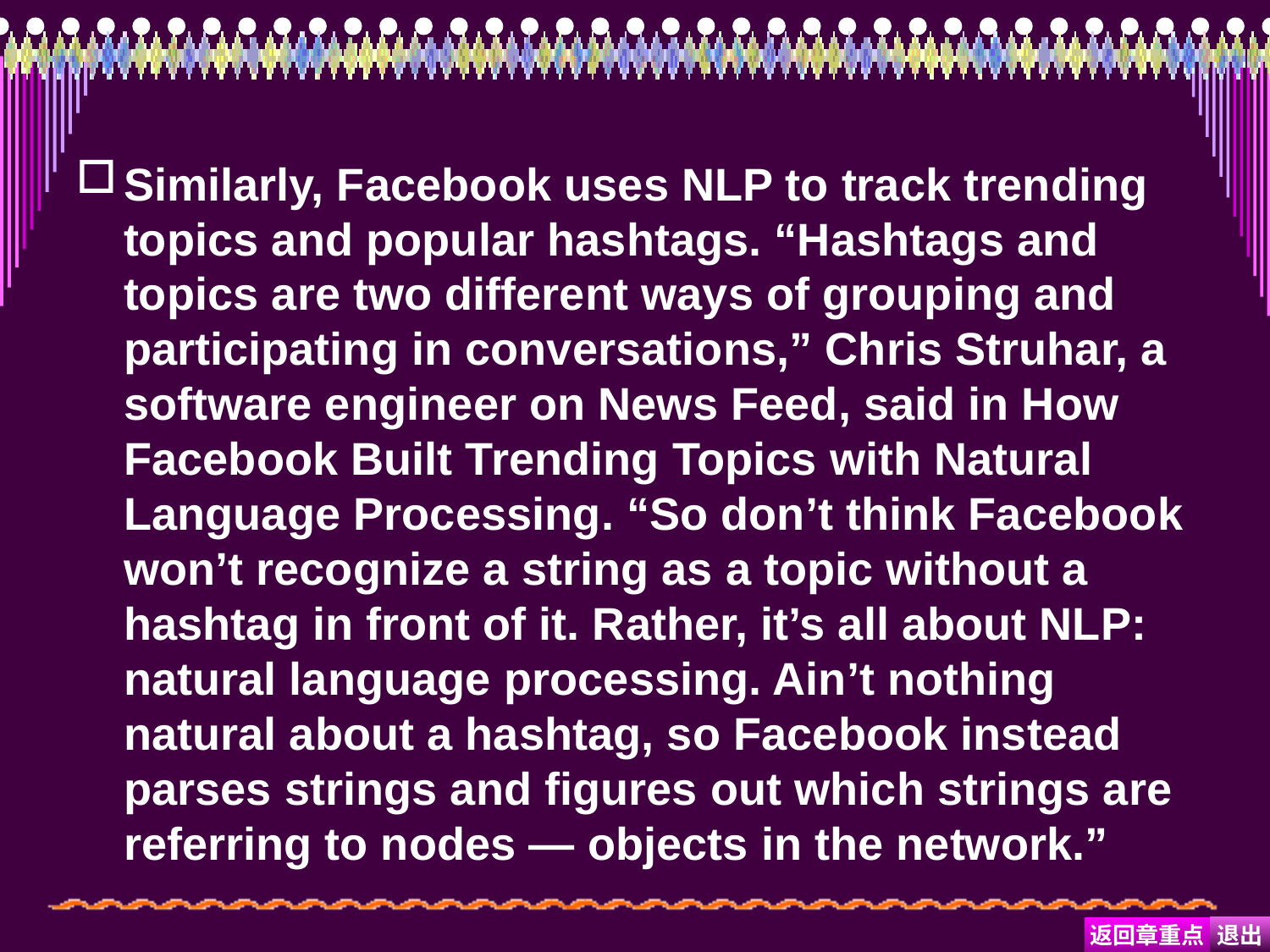

#
Similarly, Facebook uses NLP to track trending topics and popular hashtags. “Hashtags and topics are two different ways of grouping and participating in conversations,” Chris Struhar, a software engineer on News Feed, said in How Facebook Built Trending Topics with Natural Language Processing. “So don’t think Facebook won’t recognize a string as a topic without a hashtag in front of it. Rather, it’s all about NLP: natural language processing. Ain’t nothing natural about a hashtag, so Facebook instead parses strings and figures out which strings are referring to nodes — objects in the network.”